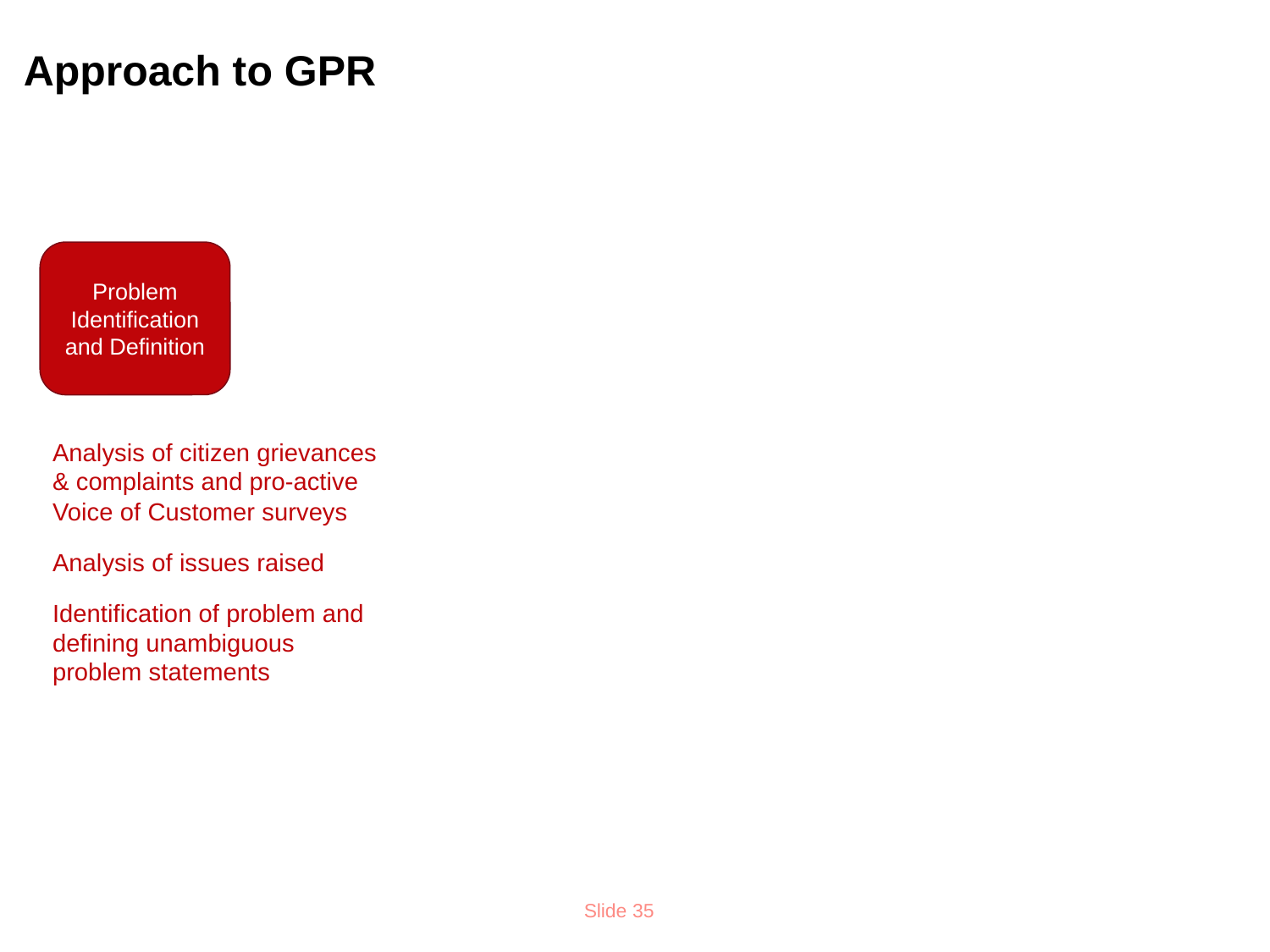

# Approach to GPR

Problem Identification and Definition
Analysis of citizen grievances & complaints and pro-active Voice of Customer surveys
Analysis of issues raised
Identification of problem and defining unambiguous problem statements